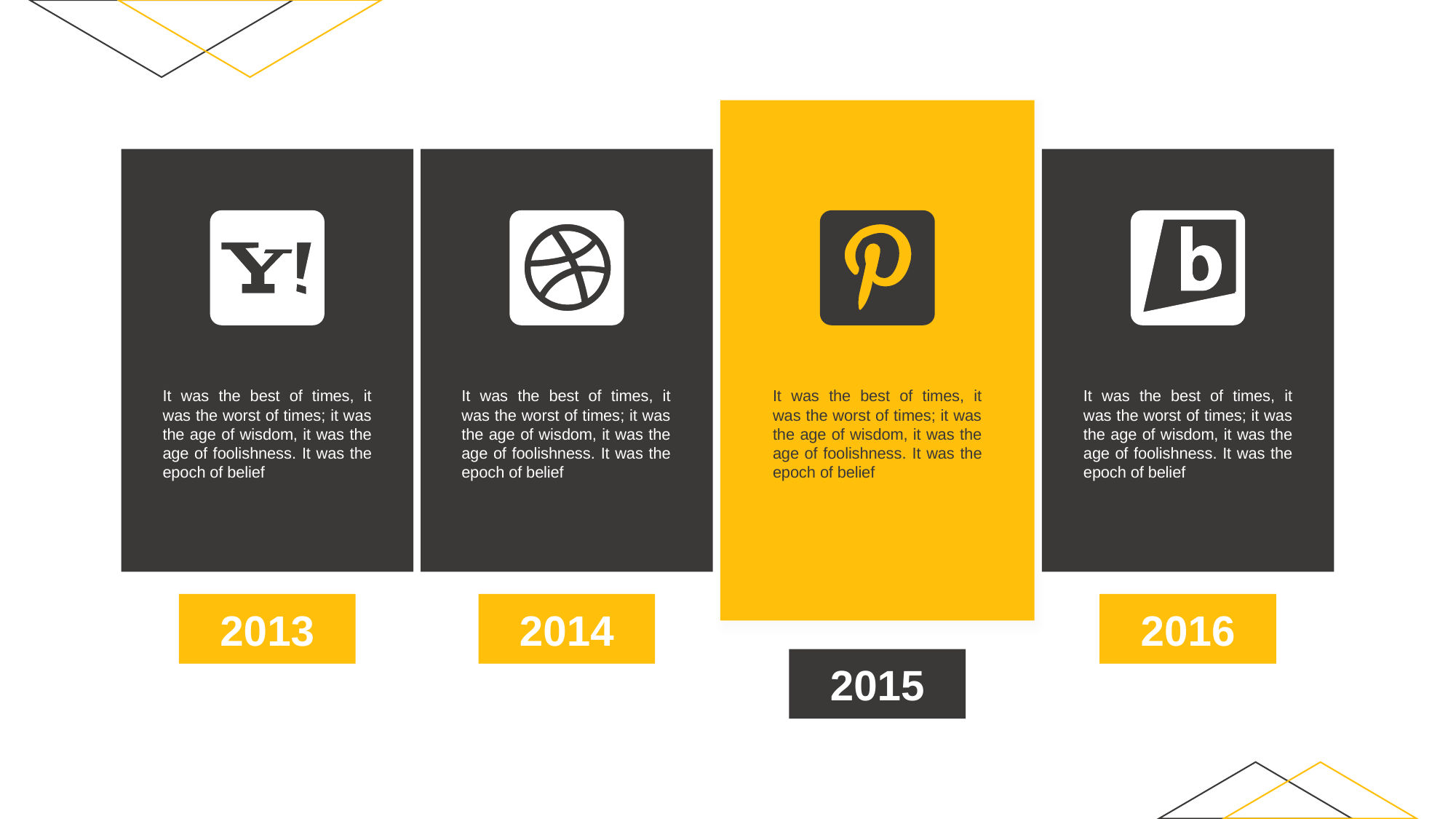

It was the best of times, it was the worst of times; it was the age of wisdom, it was the age of foolishness. It was the epoch of belief
It was the best of times, it was the worst of times; it was the age of wisdom, it was the age of foolishness. It was the epoch of belief
It was the best of times, it was the worst of times; it was the age of wisdom, it was the age of foolishness. It was the epoch of belief
It was the best of times, it was the worst of times; it was the age of wisdom, it was the age of foolishness. It was the epoch of belief
2016
2014
2013
2015